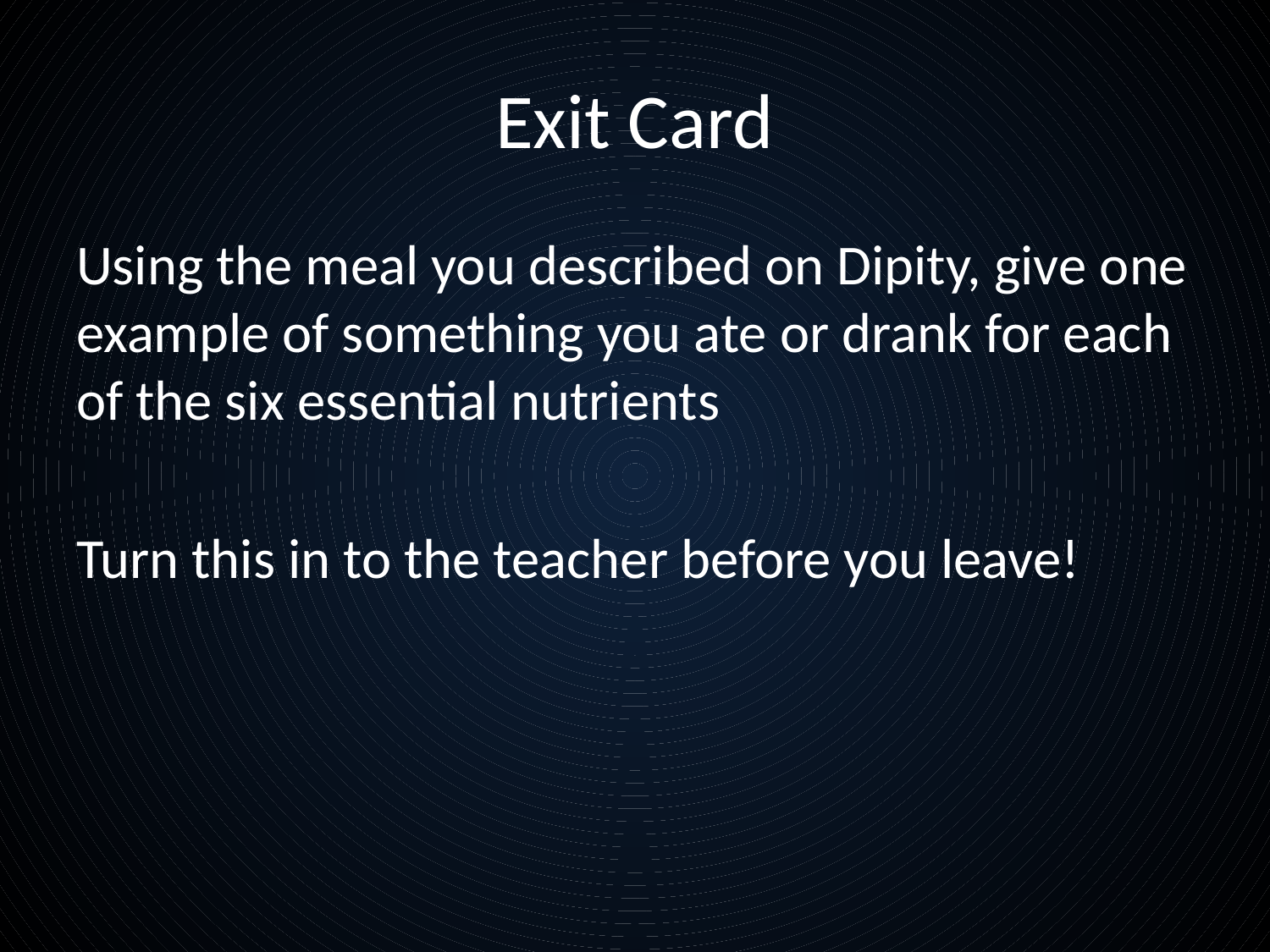

# Exit Card
Using the meal you described on Dipity, give one example of something you ate or drank for each of the six essential nutrients

Turn this in to the teacher before you leave!